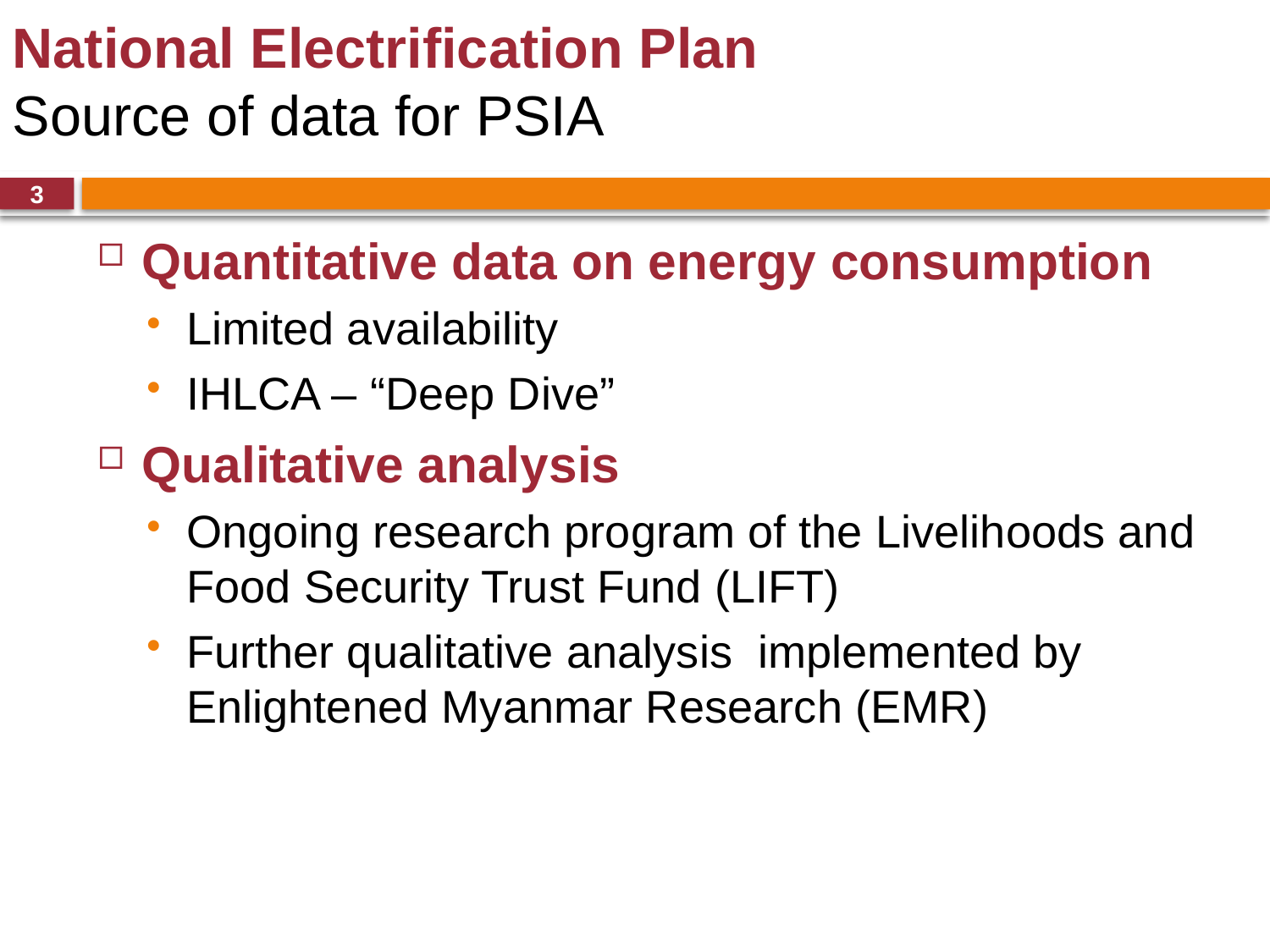

# National Electrification Plan Source of data for PSIA
3
Quantitative data on energy consumption
Limited availability
IHLCA – “Deep Dive”
Qualitative analysis
Ongoing research program of the Livelihoods and Food Security Trust Fund (LIFT)
Further qualitative analysis  implemented by  Enlightened Myanmar Research (EMR)